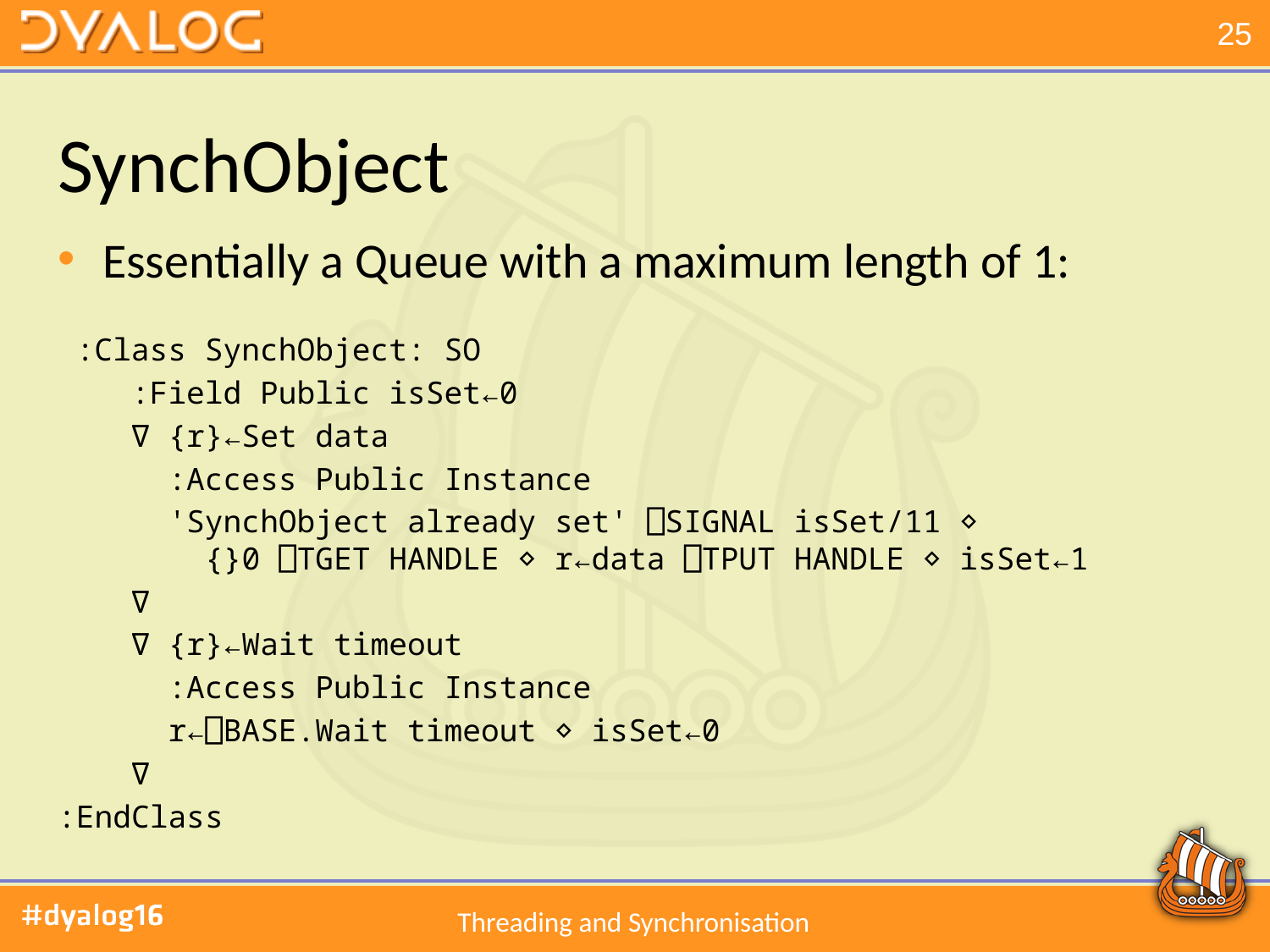

# SynchObject
Essentially a Queue with a maximum length of 1:
 :Class SynchObject: SO
    :Field Public isSet←0
    ∇ {r}←Set data
      :Access Public Instance
      'SynchObject already set' ⎕SIGNAL isSet/11 ⋄
        {}0 ⎕TGET HANDLE ⋄ r←data ⎕TPUT HANDLE ⋄ isSet←1
    ∇
    ∇ {r}←Wait timeout
      :Access Public Instance
      r←⎕BASE.Wait timeout ⋄ isSet←0
    ∇
:EndClass
Threading and Synchronisation